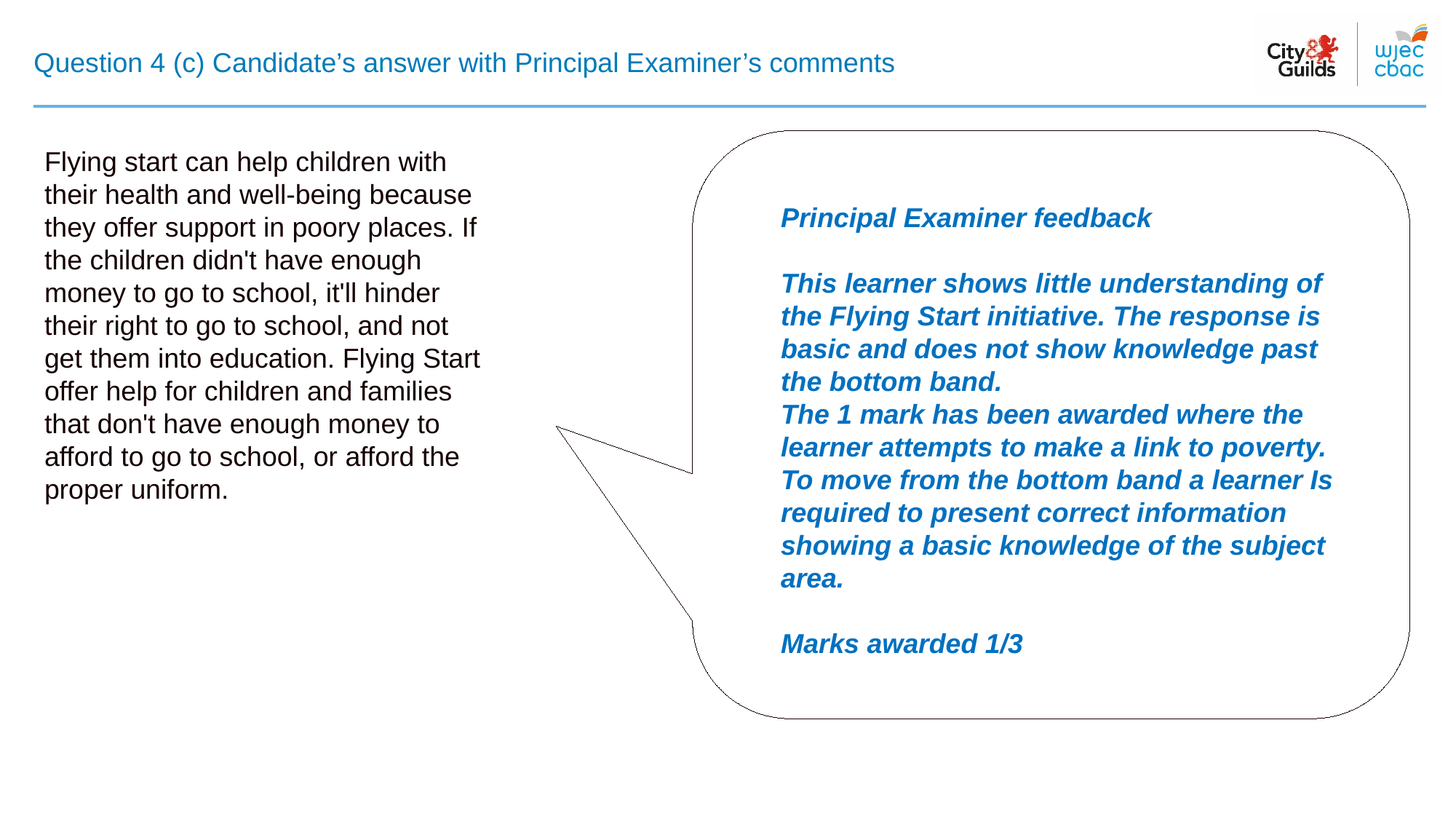

# Question 4 (c) Candidate’s answer with Principal Examiner’s comments

Flying start can help children with their health and well-being because they offer support in poory places. If the children didn't have enough money to go to school, it'll hinder their right to go to school, and not get them into education. Flying Start offer help for children and families that don't have enough money to afford to go to school, or afford the proper uniform.
Principal Examiner feedback
This learner shows little understanding of the Flying Start initiative. The response is basic and does not show knowledge past the bottom band.
The 1 mark has been awarded where the learner attempts to make a link to poverty.
To move from the bottom band a learner Is required to present correct information showing a basic knowledge of the subject area.

Marks awarded 1/3